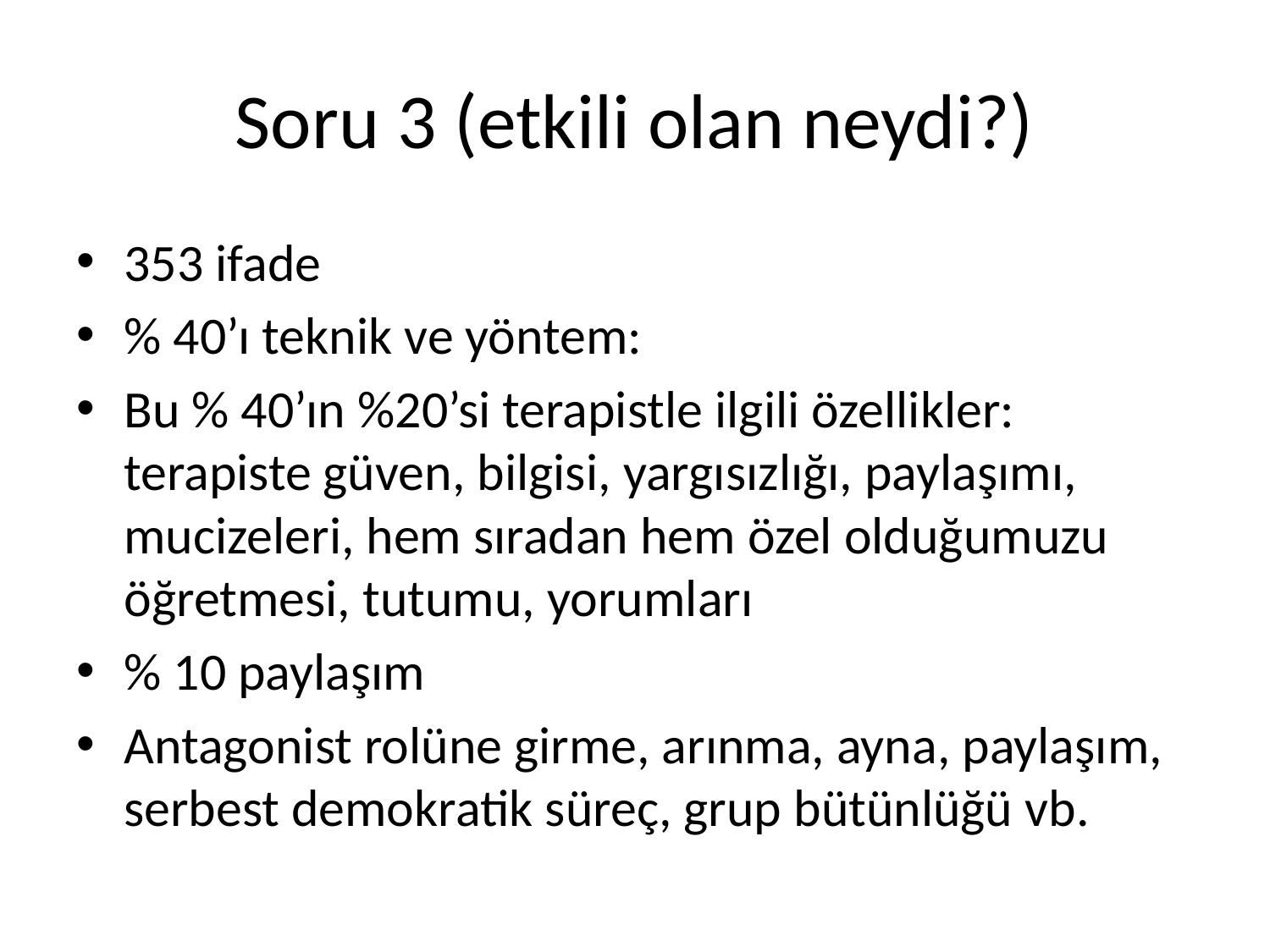

# Soru 3 (etkili olan neydi?)
353 ifade
% 40’ı teknik ve yöntem:
Bu % 40’ın %20’si terapistle ilgili özellikler: terapiste güven, bilgisi, yargısızlığı, paylaşımı, mucizeleri, hem sıradan hem özel olduğumuzu öğretmesi, tutumu, yorumları
% 10 paylaşım
Antagonist rolüne girme, arınma, ayna, paylaşım, serbest demokratik süreç, grup bütünlüğü vb.